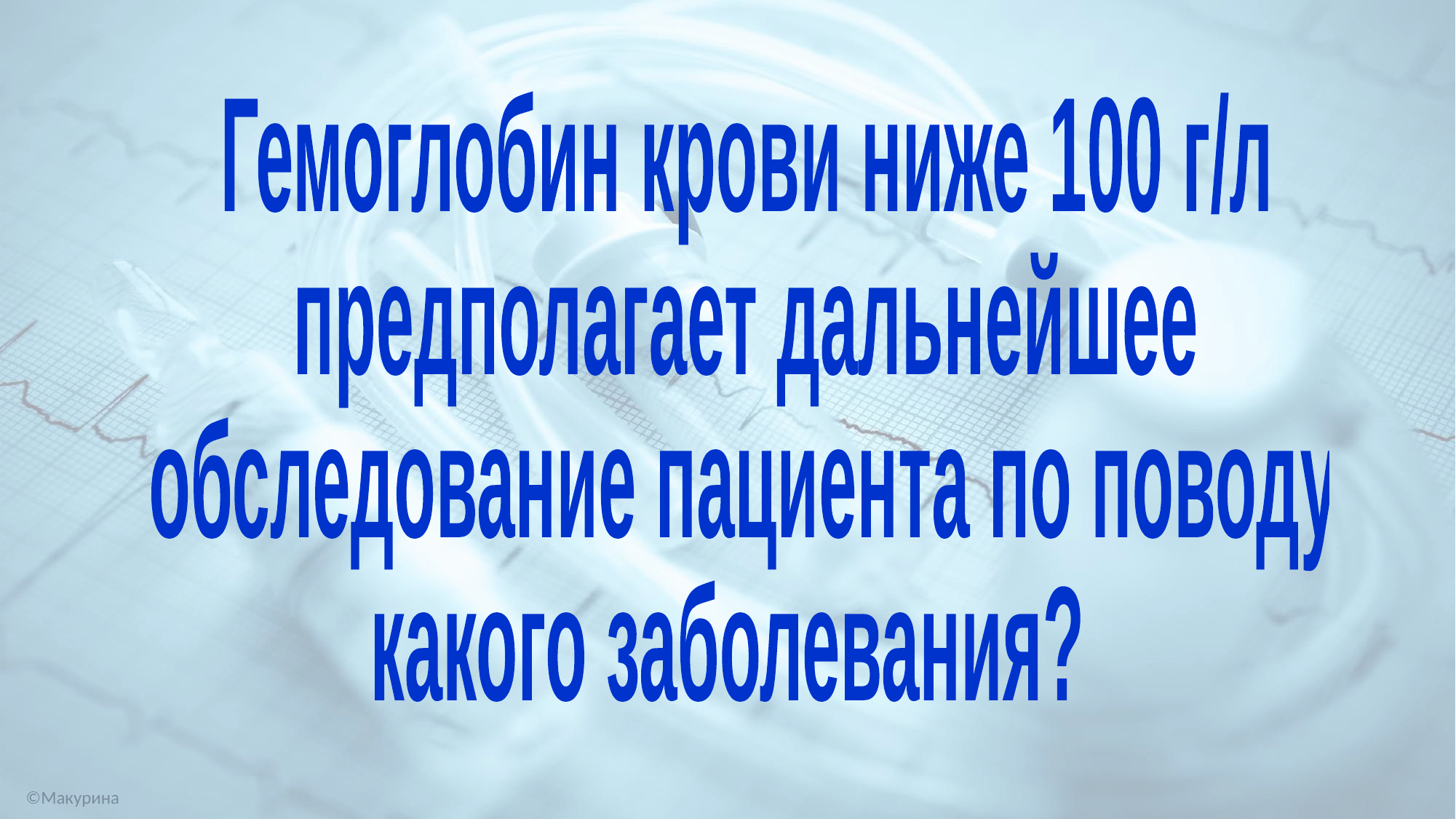

Гемоглобин крови ниже 100 г/л
 предполагает дальнейшее
 обследование пациента по поводу
какого заболевания?